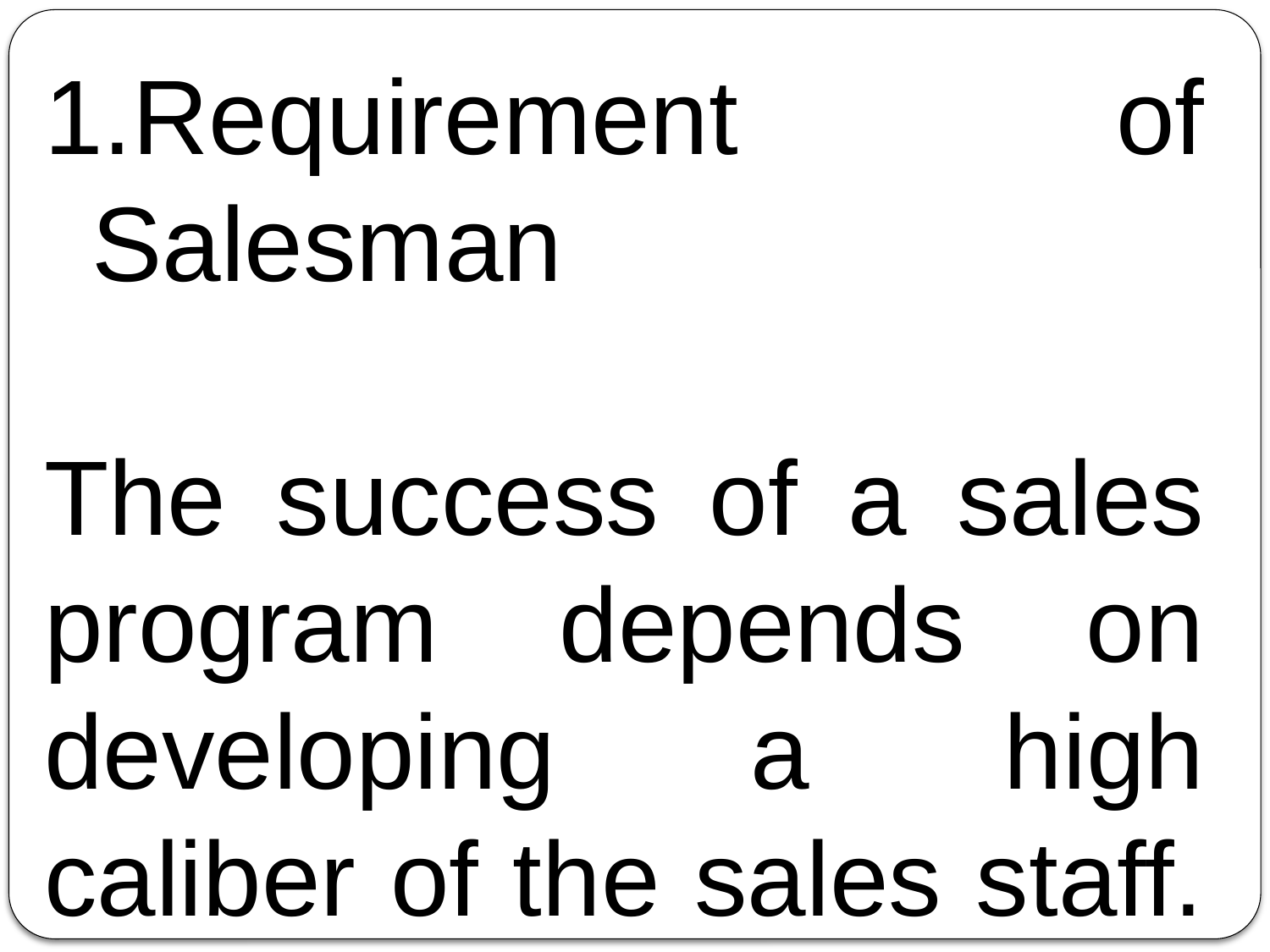

Requirement of Salesman

The success of a sales program depends on developing a high caliber of the sales staff. Hence, proper staffing is crucial.